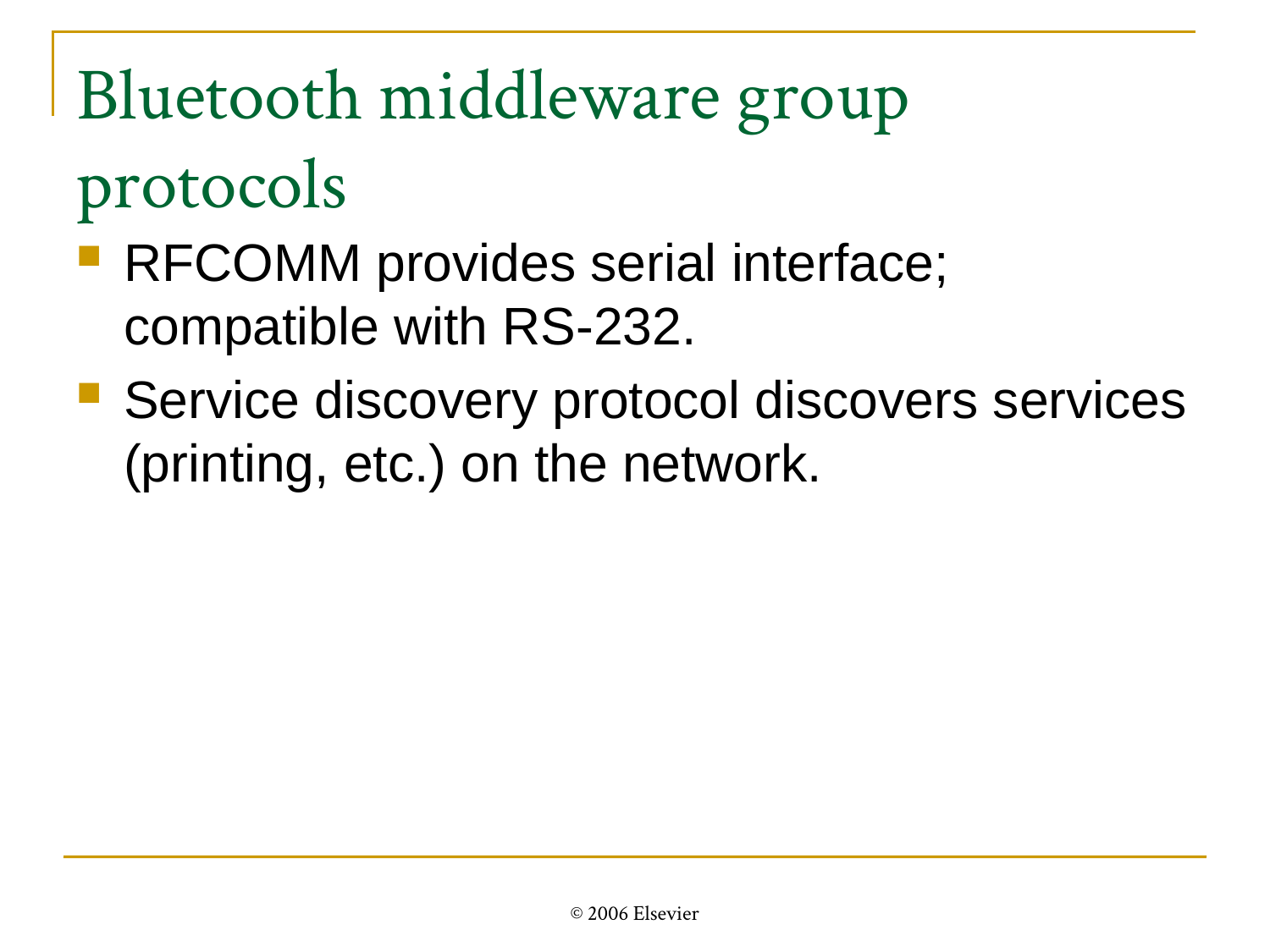

# Bluetooth middleware group protocols
RFCOMM provides serial interface; compatible with RS-232.
Service discovery protocol discovers services (printing, etc.) on the network.
© 2006 Elsevier